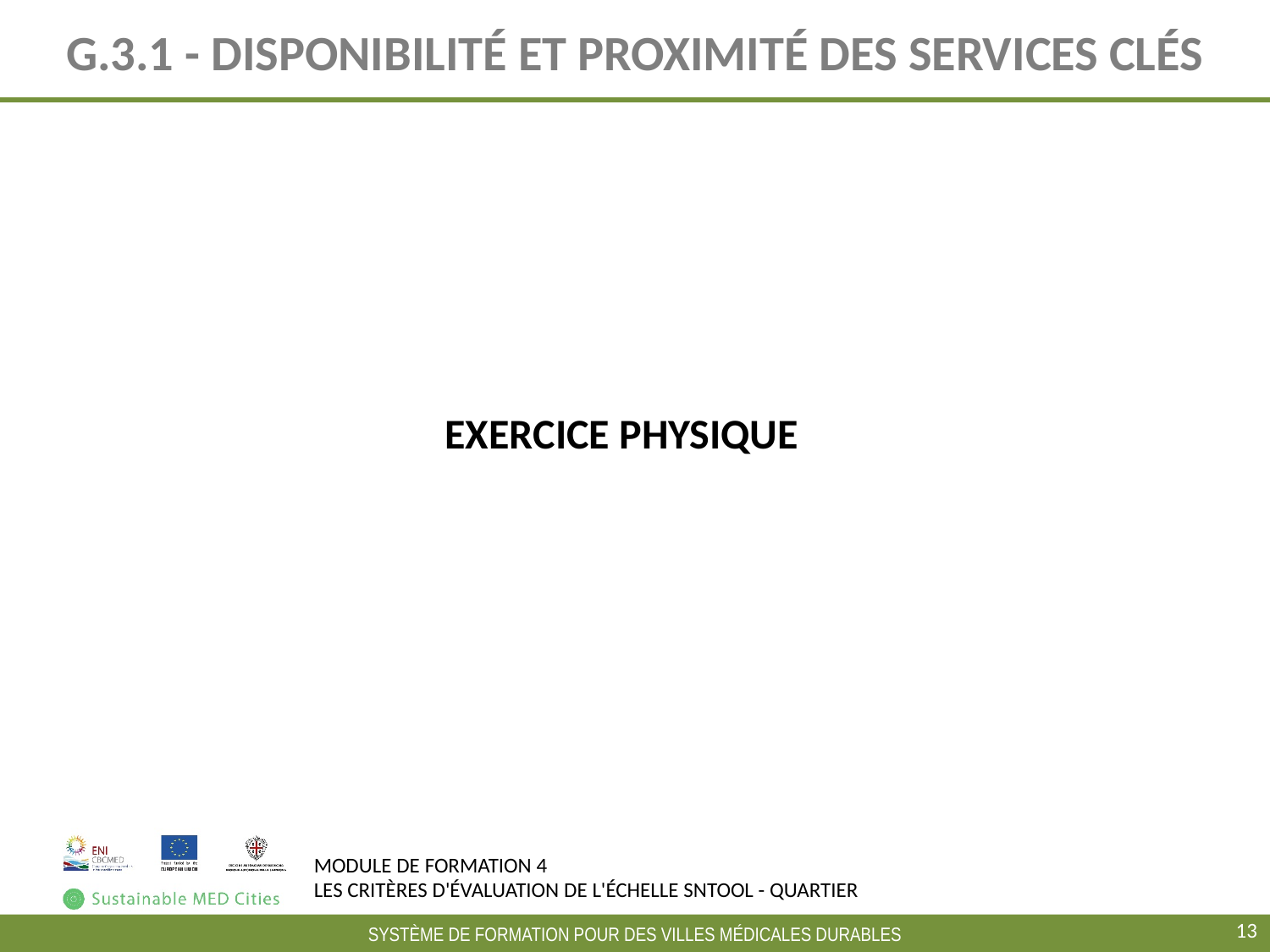

# G.3.1 - DISPONIBILITÉ ET PROXIMITÉ DES SERVICES CLÉS

EXERCICE PHYSIQUE
13